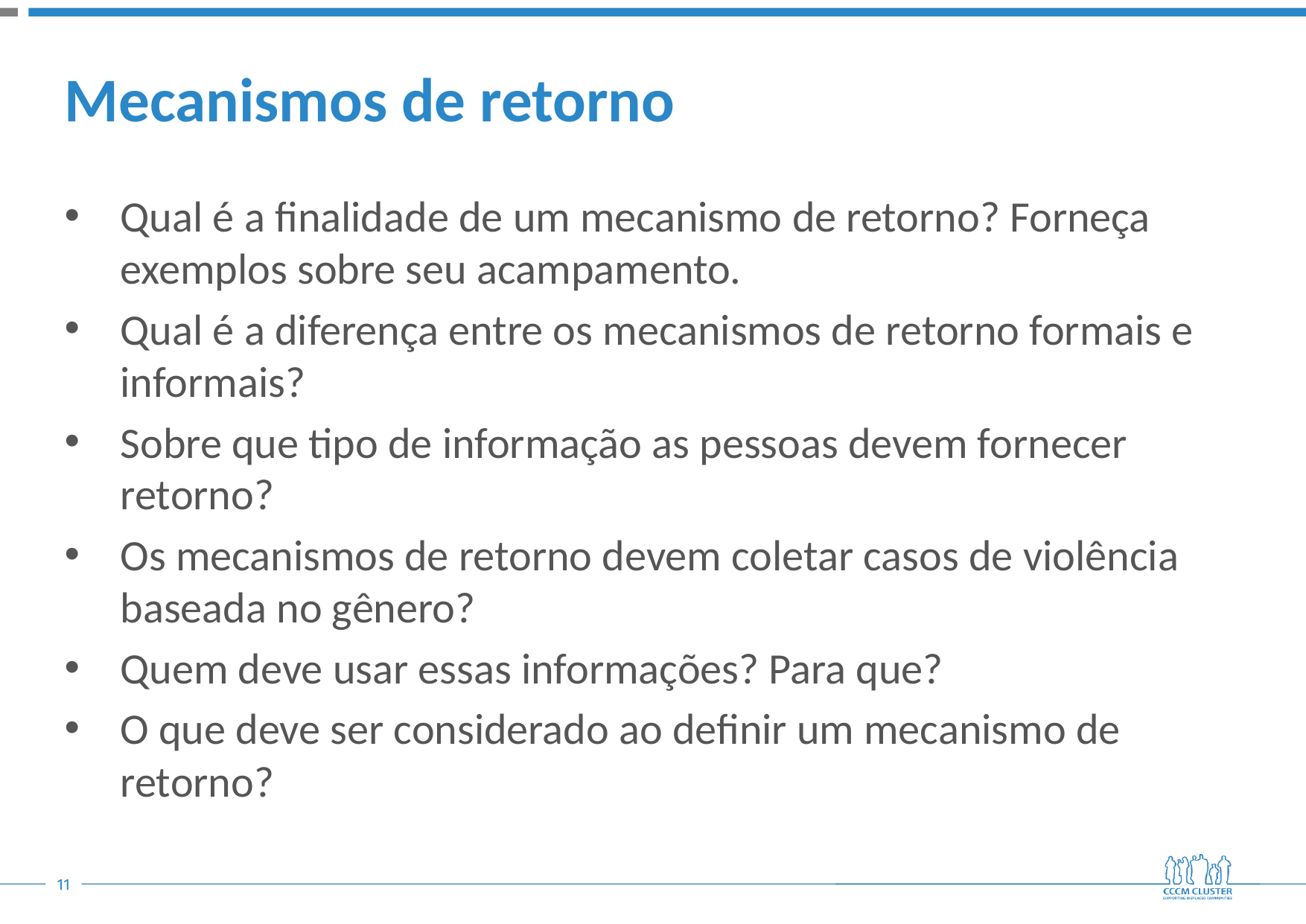

# Mecanismos de retorno
Qual é a finalidade de um mecanismo de retorno? Forneça exemplos sobre seu acampamento.
Qual é a diferença entre os mecanismos de retorno formais e informais?
Sobre que tipo de informação as pessoas devem fornecer retorno?
Os mecanismos de retorno devem coletar casos de violência baseada no gênero?
Quem deve usar essas informações? Para que?
O que deve ser considerado ao definir um mecanismo de retorno?